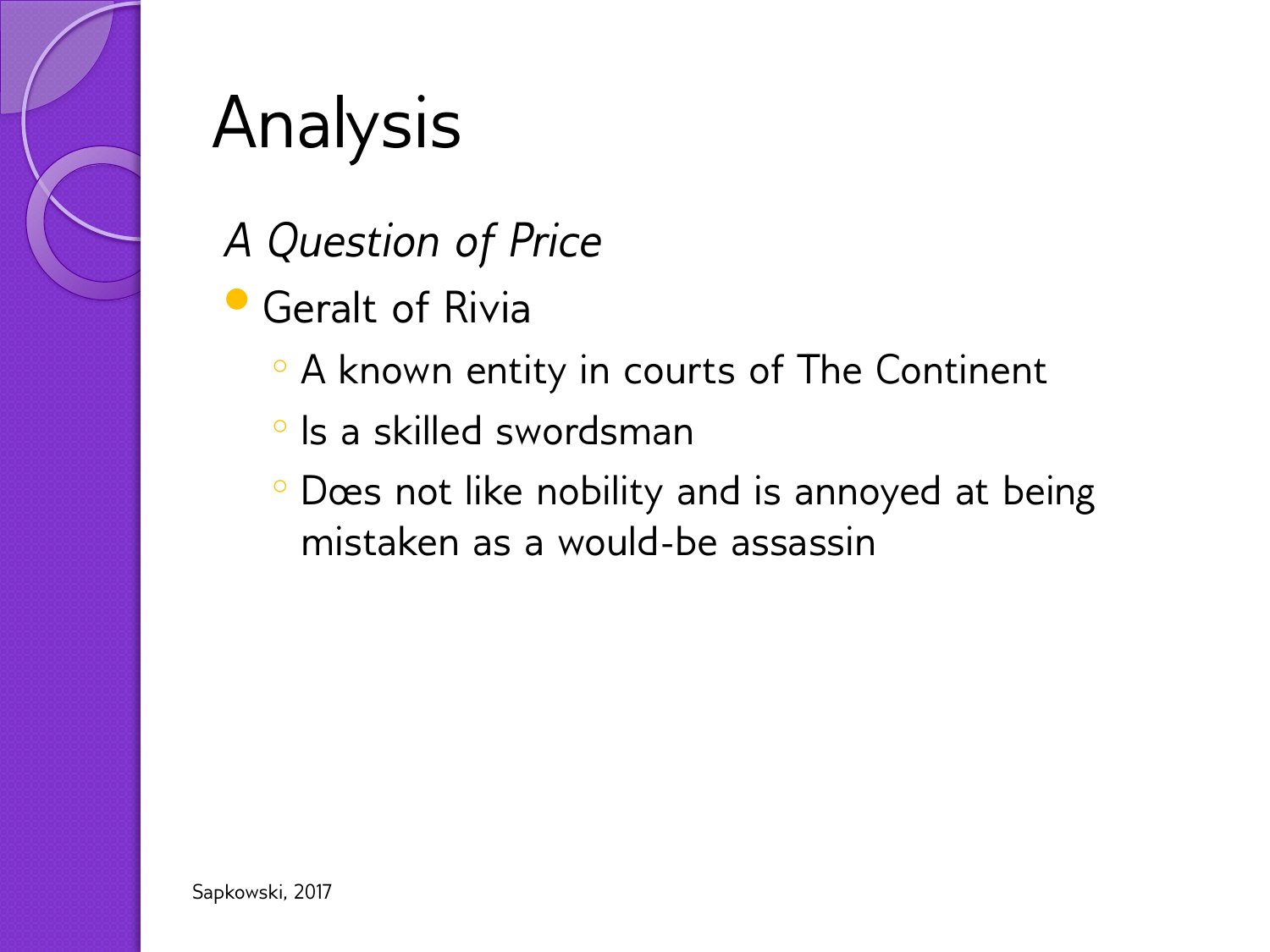

# Analysis
A Question of Price
Geralt of Rivia
A known entity in courts of The Continent
Is a skilled swordsman
Does not like nobility and is annoyed at being mistaken as a would-be assassin

Sapkowski, 2017